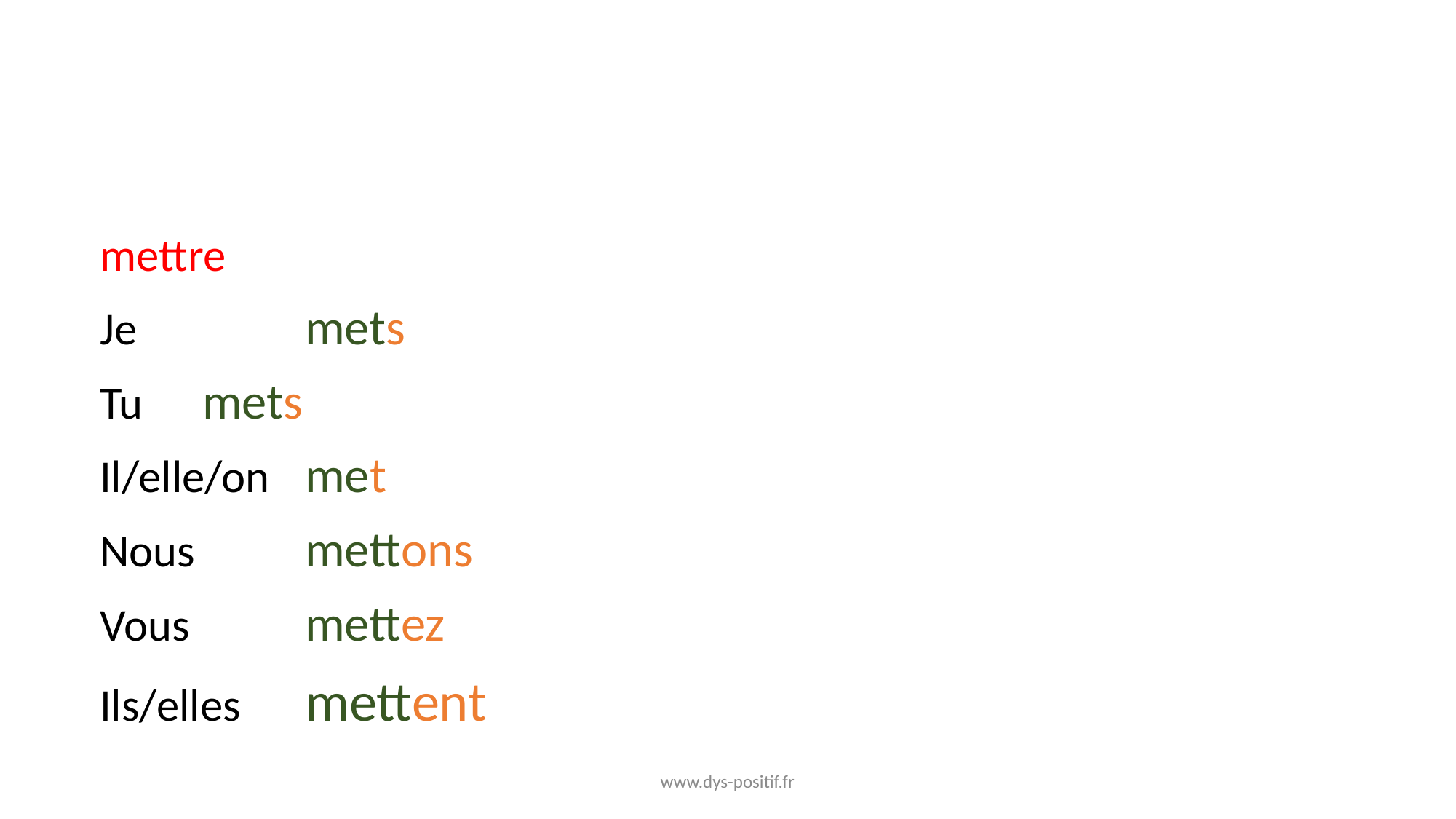

#
mettre
Je 	 		mets
Tu  			mets
Il/elle/on  		met
Nous  		mettons
Vous  		mettez
Ils/elles  		mettent

www.dys-positif.fr